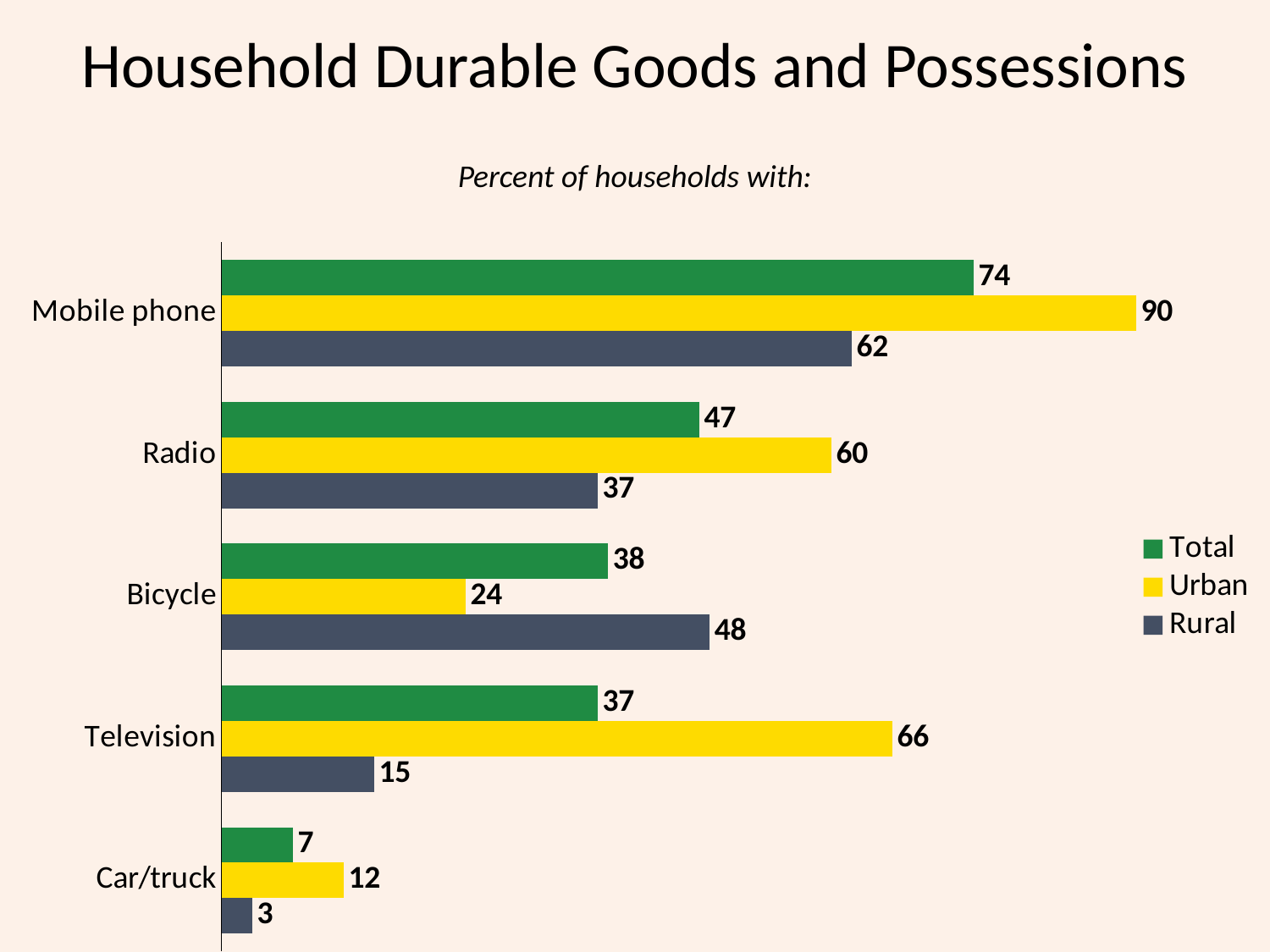

# Household Durable Goods and Possessions
Percent of households with:

### Chart

| Category | Rural | Urban | Total |
|---|---|---|---|
| Car/truck | 3.0 | 12.0 | 7.0 |
| Television | 15.0 | 66.0 | 37.0 |
| Bicycle | 48.0 | 24.0 | 38.0 |
| Radio | 37.0 | 60.0 | 47.0 |
| Mobile phone | 62.0 | 90.0 | 74.0 |